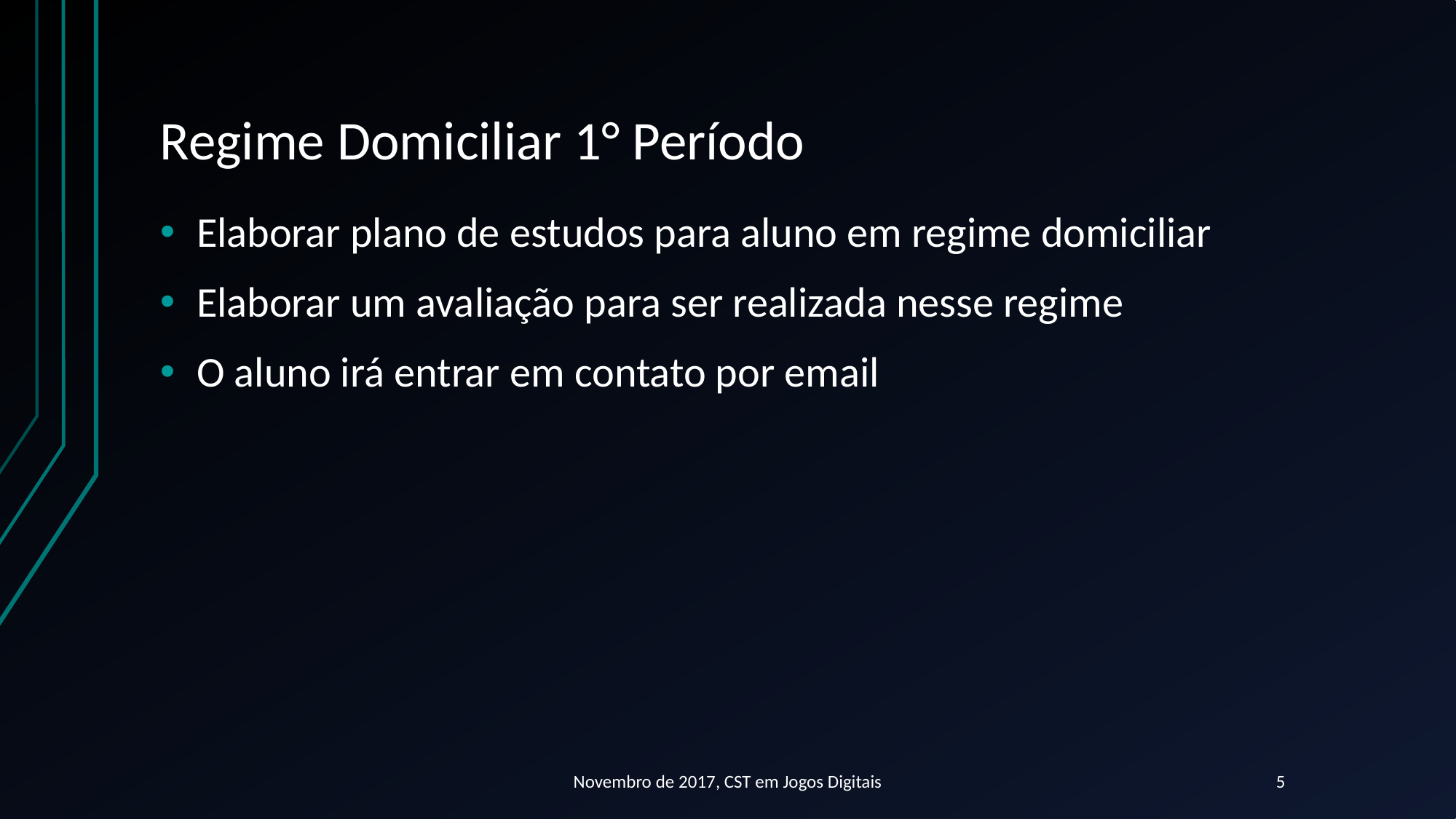

# Regime Domiciliar 1° Período
Elaborar plano de estudos para aluno em regime domiciliar
Elaborar um avaliação para ser realizada nesse regime
O aluno irá entrar em contato por email
Novembro de 2017, CST em Jogos Digitais
5